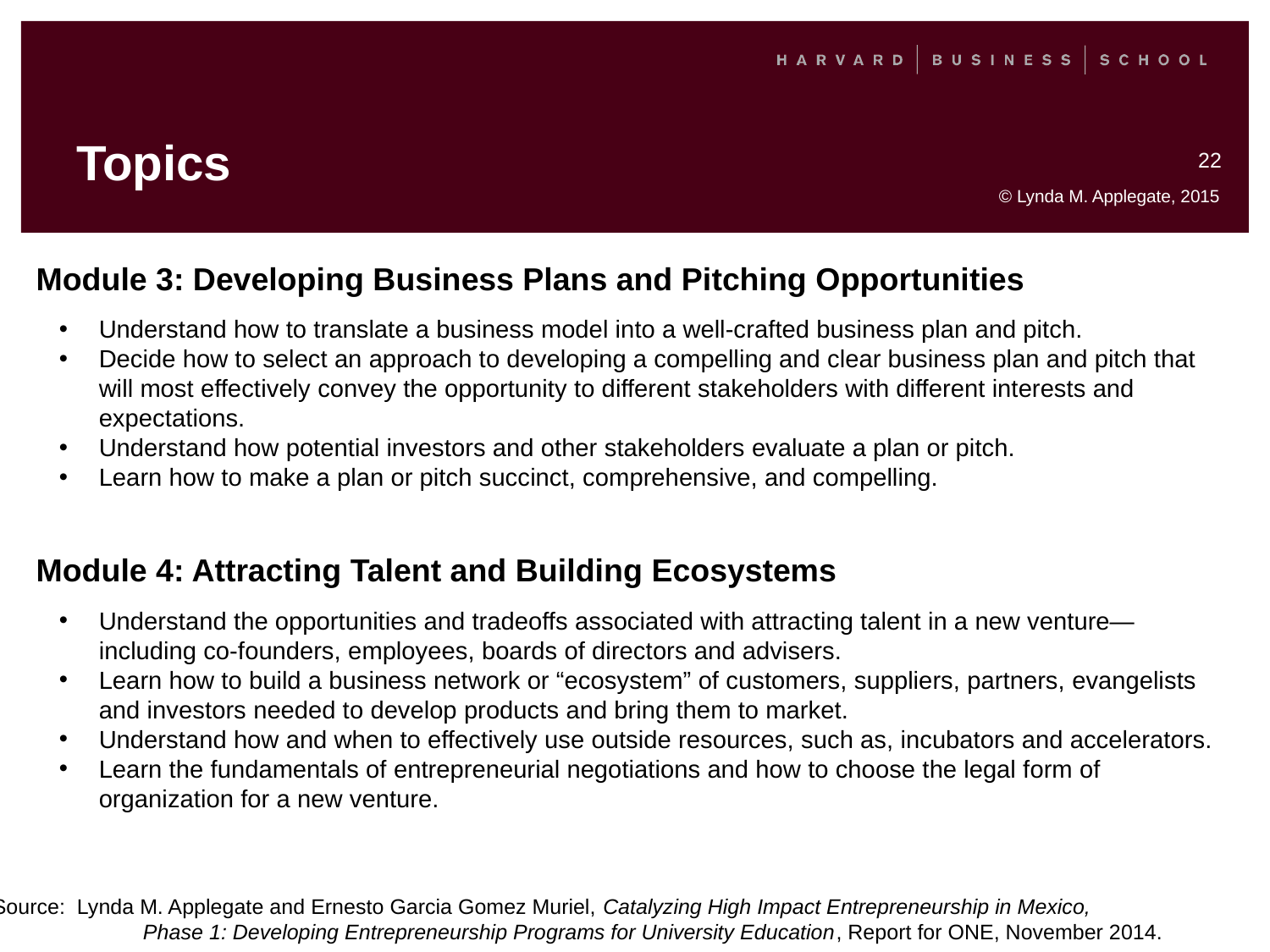

# Topics
22
Module 3: Developing Business Plans and Pitching Opportunities

Understand how to translate a business model into a well-crafted business plan and pitch.
Decide how to select an approach to developing a compelling and clear business plan and pitch that will most effectively convey the opportunity to different stakeholders with different interests and expectations.
Understand how potential investors and other stakeholders evaluate a plan or pitch.
Learn how to make a plan or pitch succinct, comprehensive, and compelling.

Module 4: Attracting Talent and Building Ecosystems

Understand the opportunities and tradeoffs associated with attracting talent in a new venture—including co-founders, employees, boards of directors and advisers.
Learn how to build a business network or “ecosystem” of customers, suppliers, partners, evangelists and investors needed to develop products and bring them to market.
Understand how and when to effectively use outside resources, such as, incubators and accelerators.
Learn the fundamentals of entrepreneurial negotiations and how to choose the legal form of organization for a new venture.
Source:  Lynda M. Applegate and Ernesto Garcia Gomez Muriel, Catalyzing High Impact Entrepreneurship in Mexico,
	    Phase 1: Developing Entrepreneurship Programs for University Education, Report for ONE, November 2014.